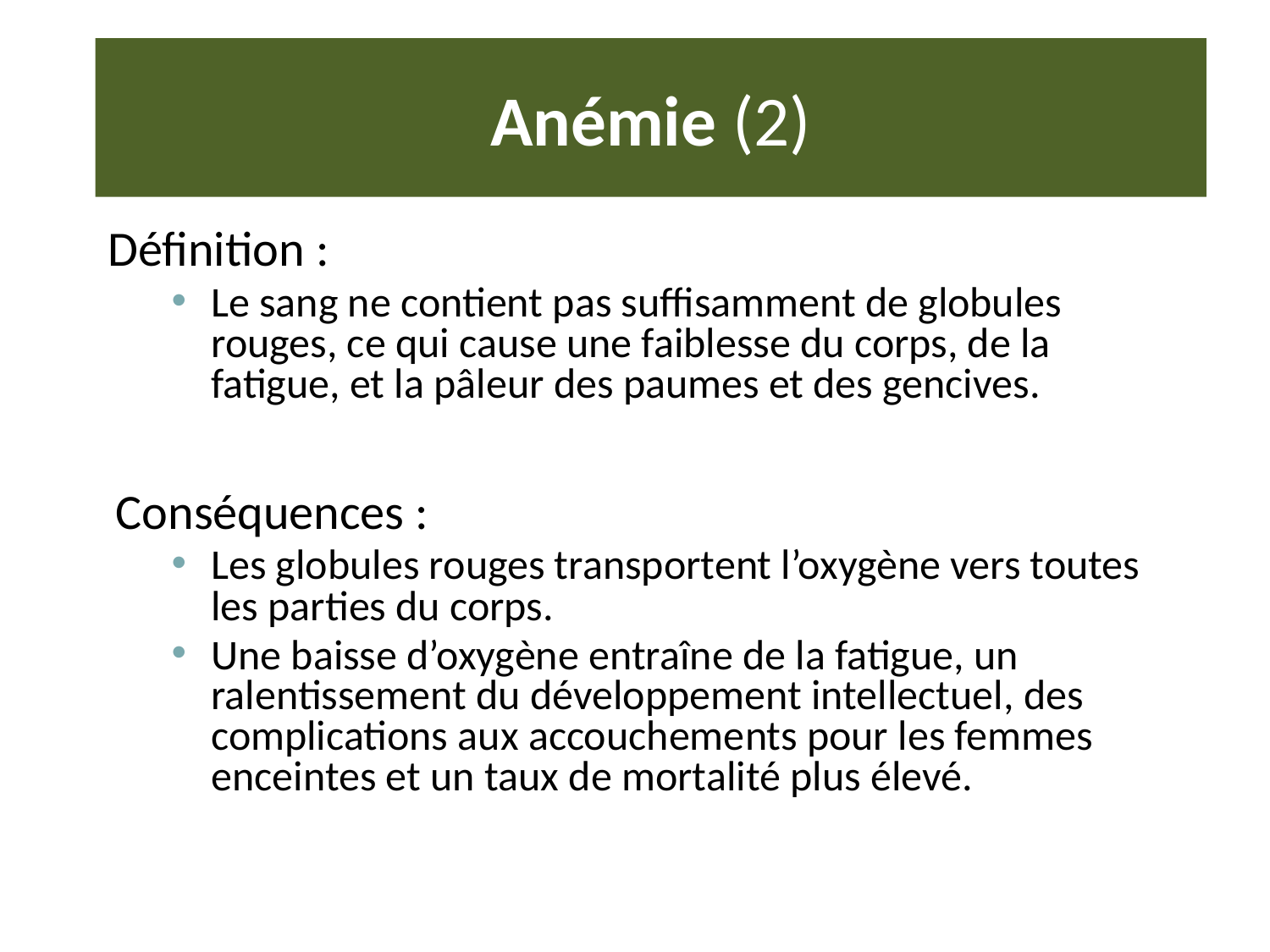

Anémie (2)
Définition :
Le sang ne contient pas suffisamment de globules rouges, ce qui cause une faiblesse du corps, de la fatigue, et la pâleur des paumes et des gencives.

Conséquences :
Les globules rouges transportent l’oxygène vers toutes les parties du corps.
Une baisse d’oxygène entraîne de la fatigue, un ralentissement du développement intellectuel, des complications aux accouchements pour les femmes enceintes et un taux de mortalité plus élevé.